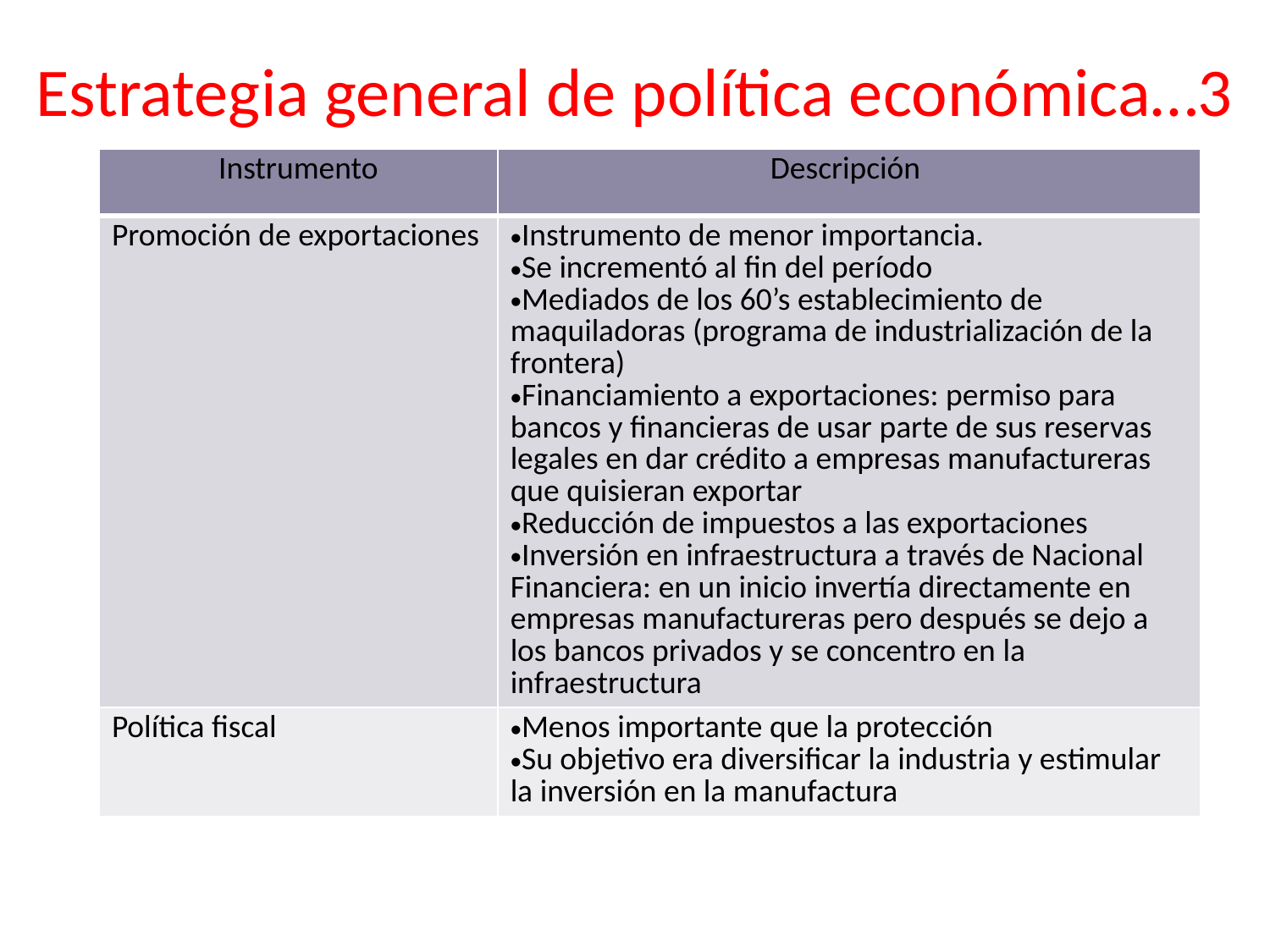

# Estrategia general de política económica…3
| Instrumento | Descripción |
| --- | --- |
| Promoción de exportaciones | Instrumento de menor importancia. Se incrementó al fin del período Mediados de los 60’s establecimiento de maquiladoras (programa de industrialización de la frontera) Financiamiento a exportaciones: permiso para bancos y financieras de usar parte de sus reservas legales en dar crédito a empresas manufactureras que quisieran exportar Reducción de impuestos a las exportaciones Inversión en infraestructura a través de Nacional Financiera: en un inicio invertía directamente en empresas manufactureras pero después se dejo a los bancos privados y se concentro en la infraestructura |
| Política fiscal | Menos importante que la protección Su objetivo era diversificar la industria y estimular la inversión en la manufactura |